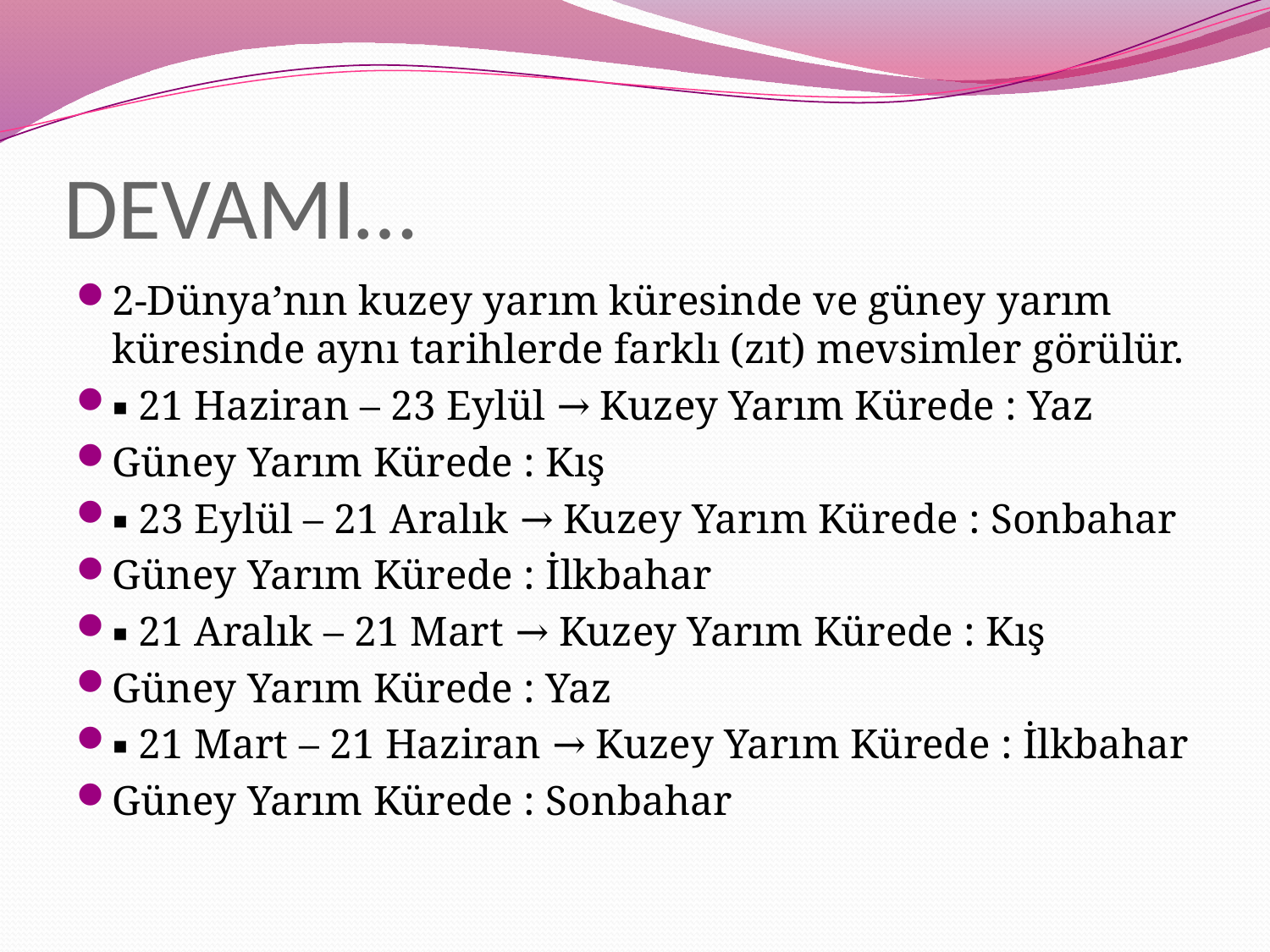

# DEVAMI…
2-Dünya’nın kuzey yarım küresinde ve güney yarım küresinde aynı tarihlerde farklı (zıt) mevsimler görülür.
▪ 21 Haziran – 23 Eylül → Kuzey Yarım Kürede : Yaz
Güney Yarım Kürede : Kış
▪ 23 Eylül – 21 Aralık → Kuzey Yarım Kürede : Sonbahar
Güney Yarım Kürede : İlkbahar
▪ 21 Aralık – 21 Mart → Kuzey Yarım Kürede : Kış
Güney Yarım Kürede : Yaz
▪ 21 Mart – 21 Haziran → Kuzey Yarım Kürede : İlkbahar
Güney Yarım Kürede : Sonbahar